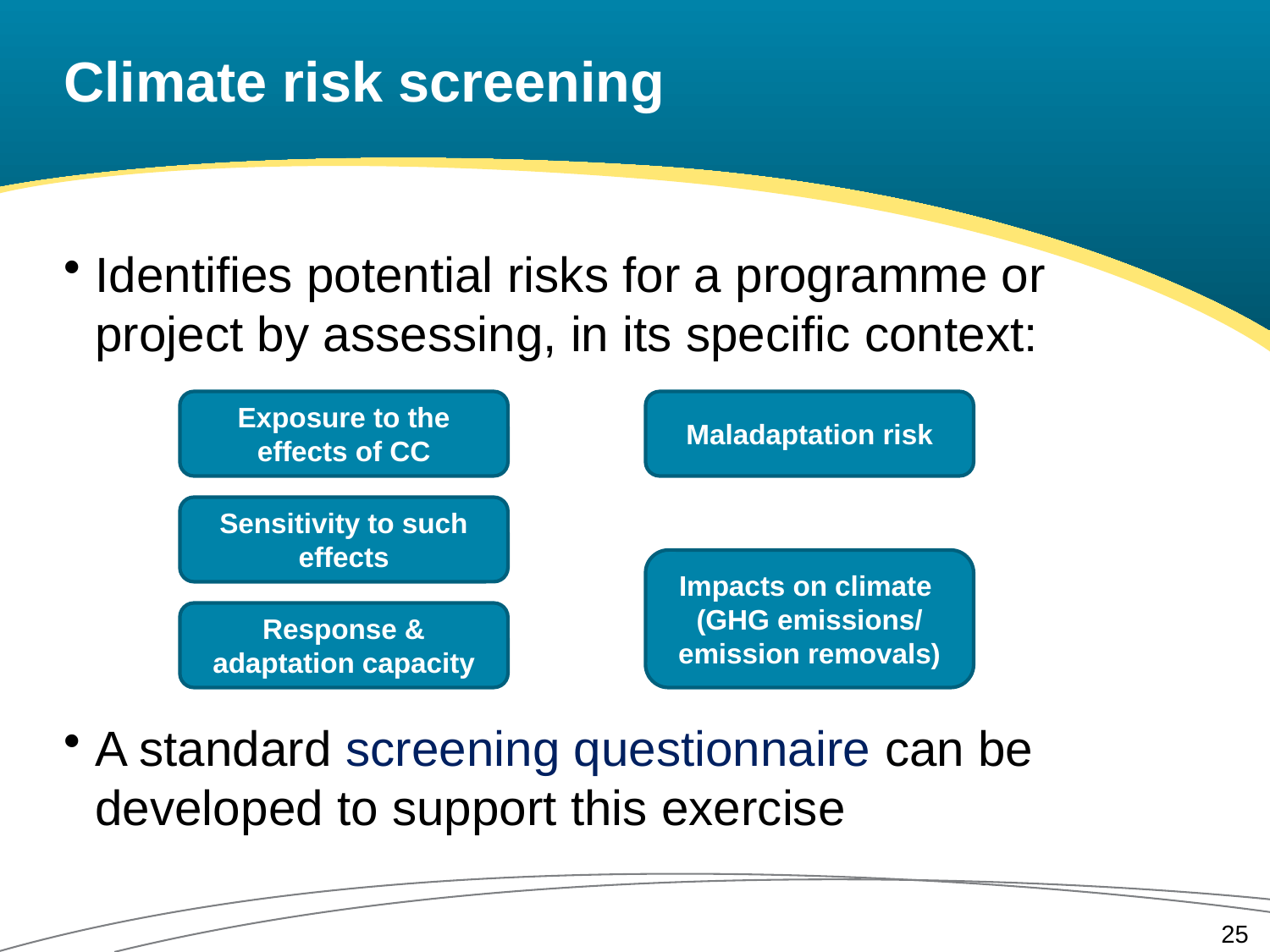

# Climate risk screening
Identifies potential risks for a programme or project by assessing, in its specific context:

A standard screening questionnaire can be developed to support this exercise
Exposure to the effects of CC
Maladaptation risk
Sensitivity to such effects
Impacts on climate
(GHG emissions/ emission removals)
Response & adaptation capacity
25